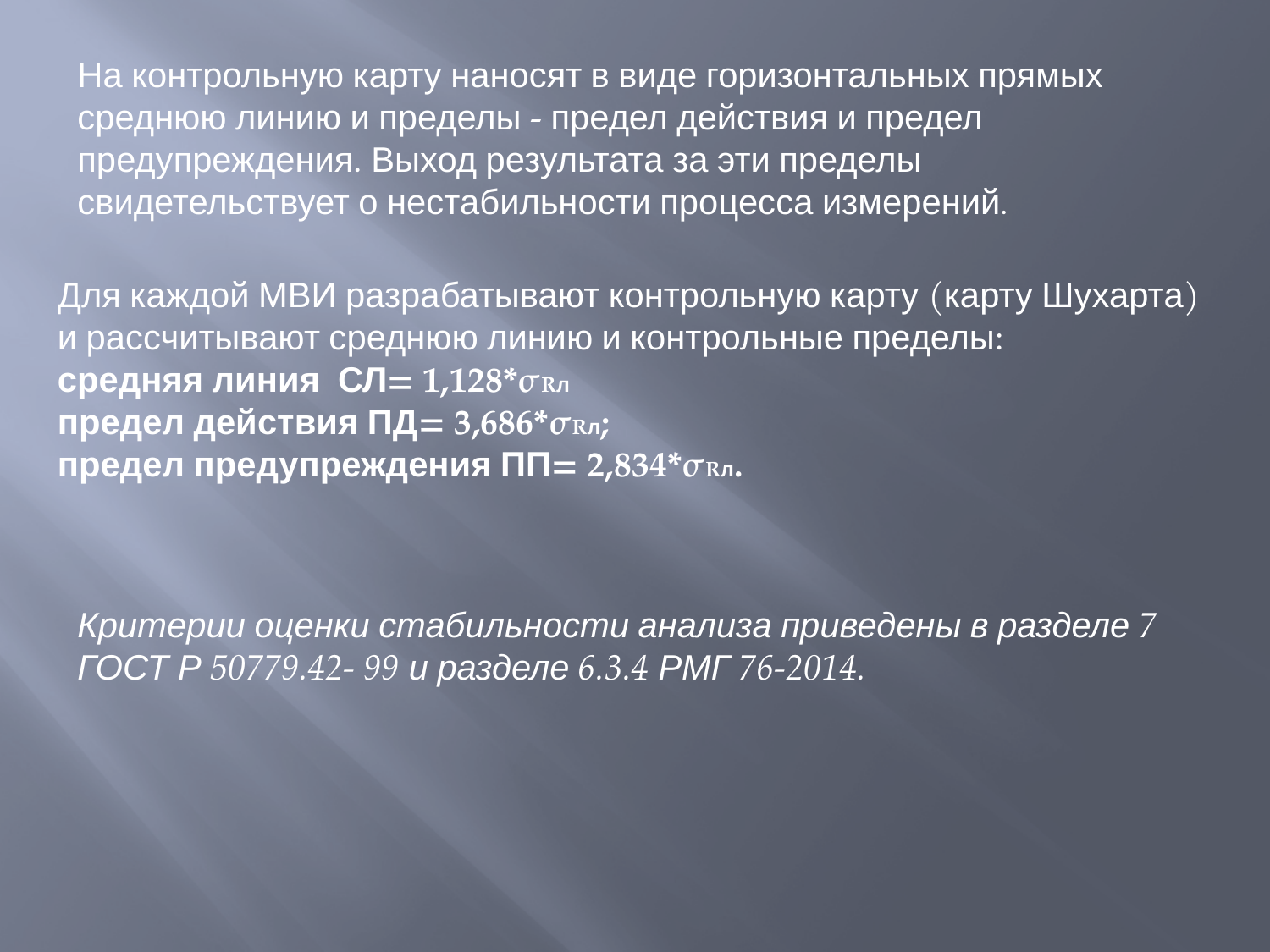

На контрольную карту наносят в виде горизонтальных прямых среднюю линию и пределы - предел действия и предел предупреждения. Выход результата за эти пределы свидетельствует о нестабильности процесса измерений.
Для каждой МВИ разрабатывают контрольную карту (карту Шухарта) и рассчитывают среднюю линию и контрольные пределы:
средняя линия  СЛ= 1,128*σRл
предел действия ПД= 3,686*σRл;
предел предупреждения ПП= 2,834*σRл.
Критерии оценки стабильности анализа приведены в разделе 7 ГОСТ Р 50779.42- 99 и разделе 6.3.4 РМГ 76-2014.